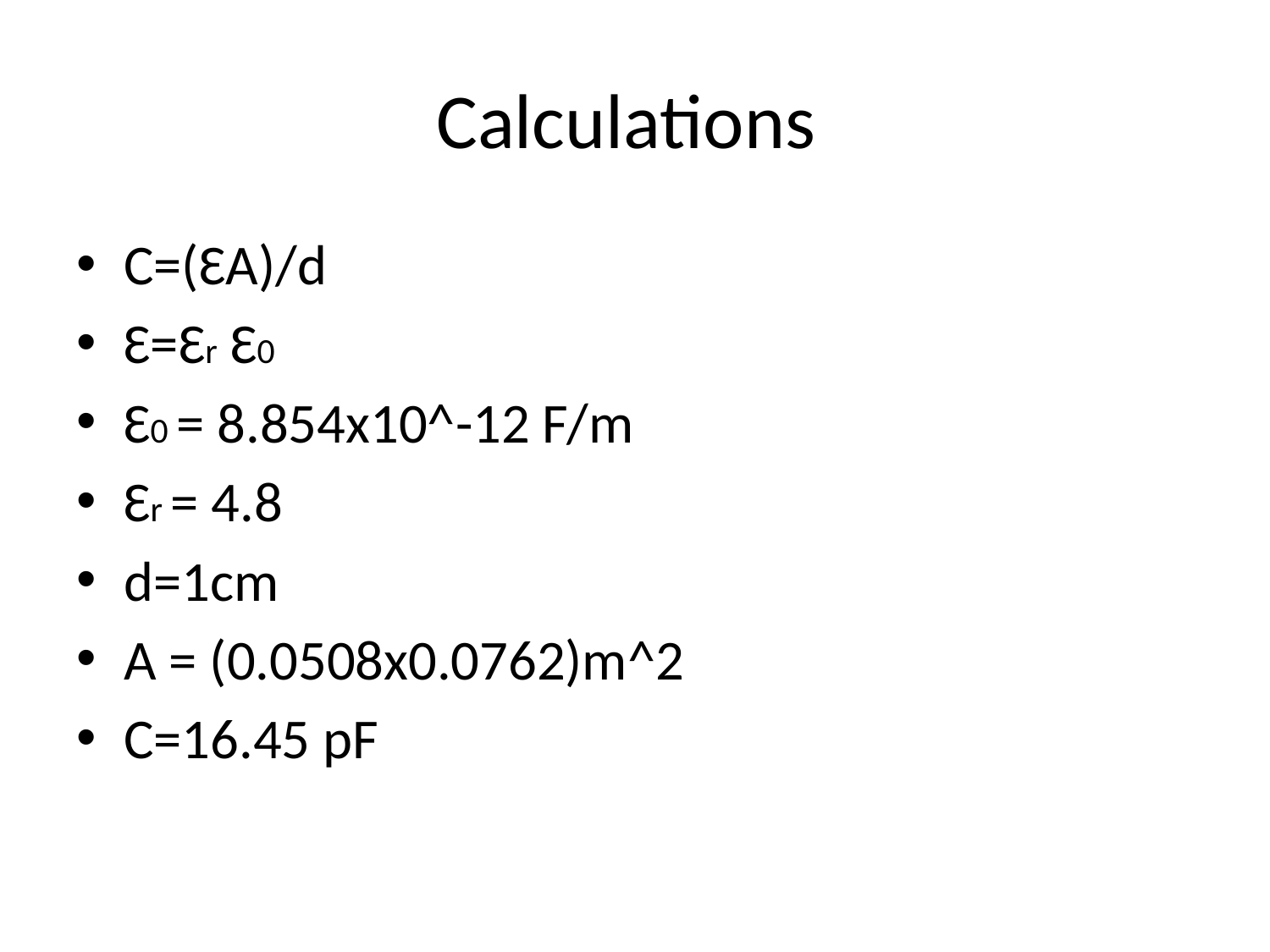

# Calculations
C=(ԐA)/d
Ԑ=Ԑr Ԑ0
Ԑ0 = 8.854x10^-12 F/m
Ԑr = 4.8
d=1cm
A = (0.0508x0.0762)m^2
C=16.45 pF